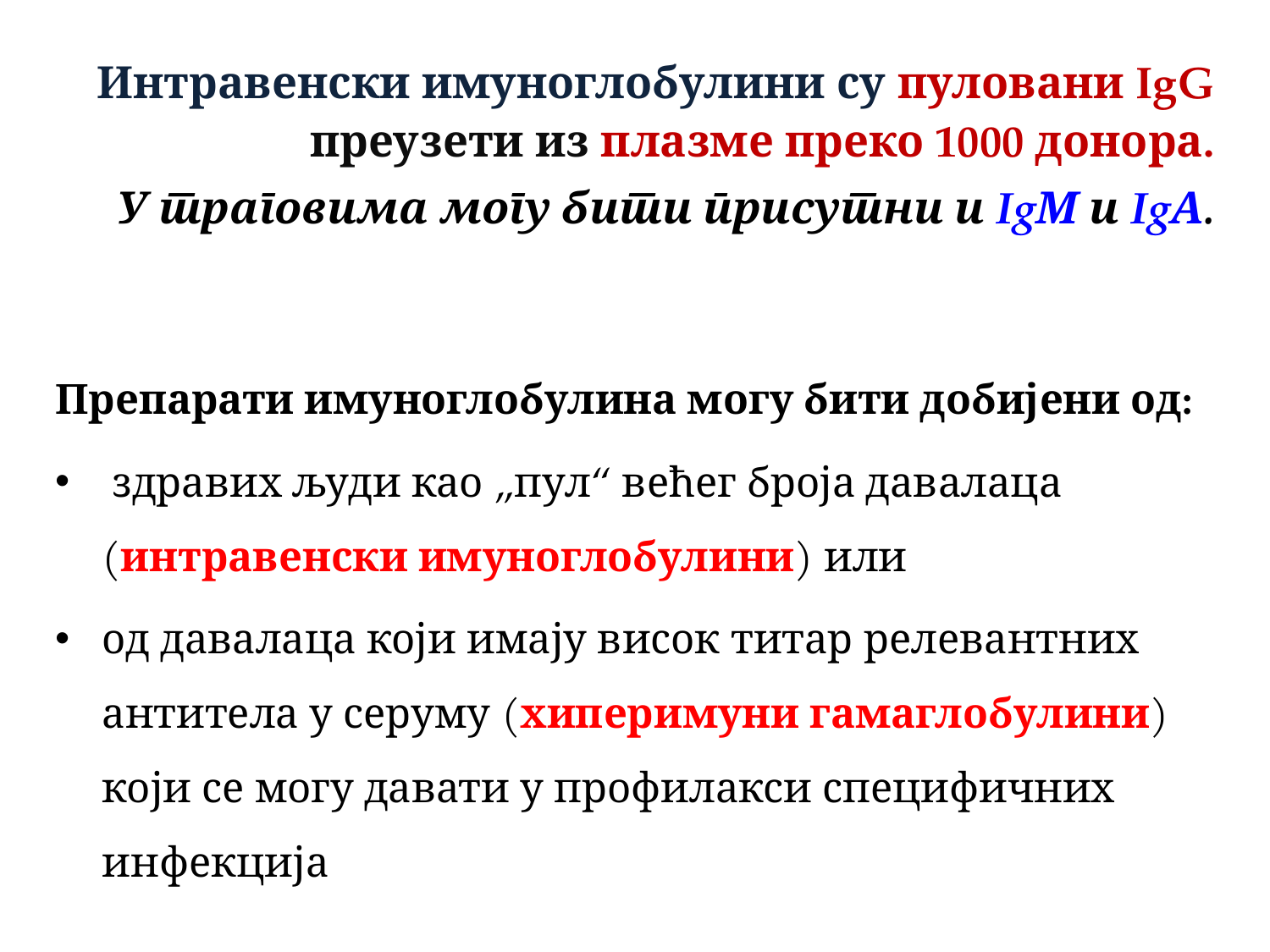

Интравенски имуноглобулини су пуловани IgG преузети из плазме преко 1000 донора.
У траговима могу бити присутни и IgМ и IgА.

Препарати имуноглобулина могу бити добијени од:
 здравих људи као „пул“ већег броја давалаца (интравенски имуноглобулини) или
од давалаца који имају висок титар релевантних антитела у серуму (хиперимуни гамаглобулини) који се могу давати у профилакси специфичних инфекција